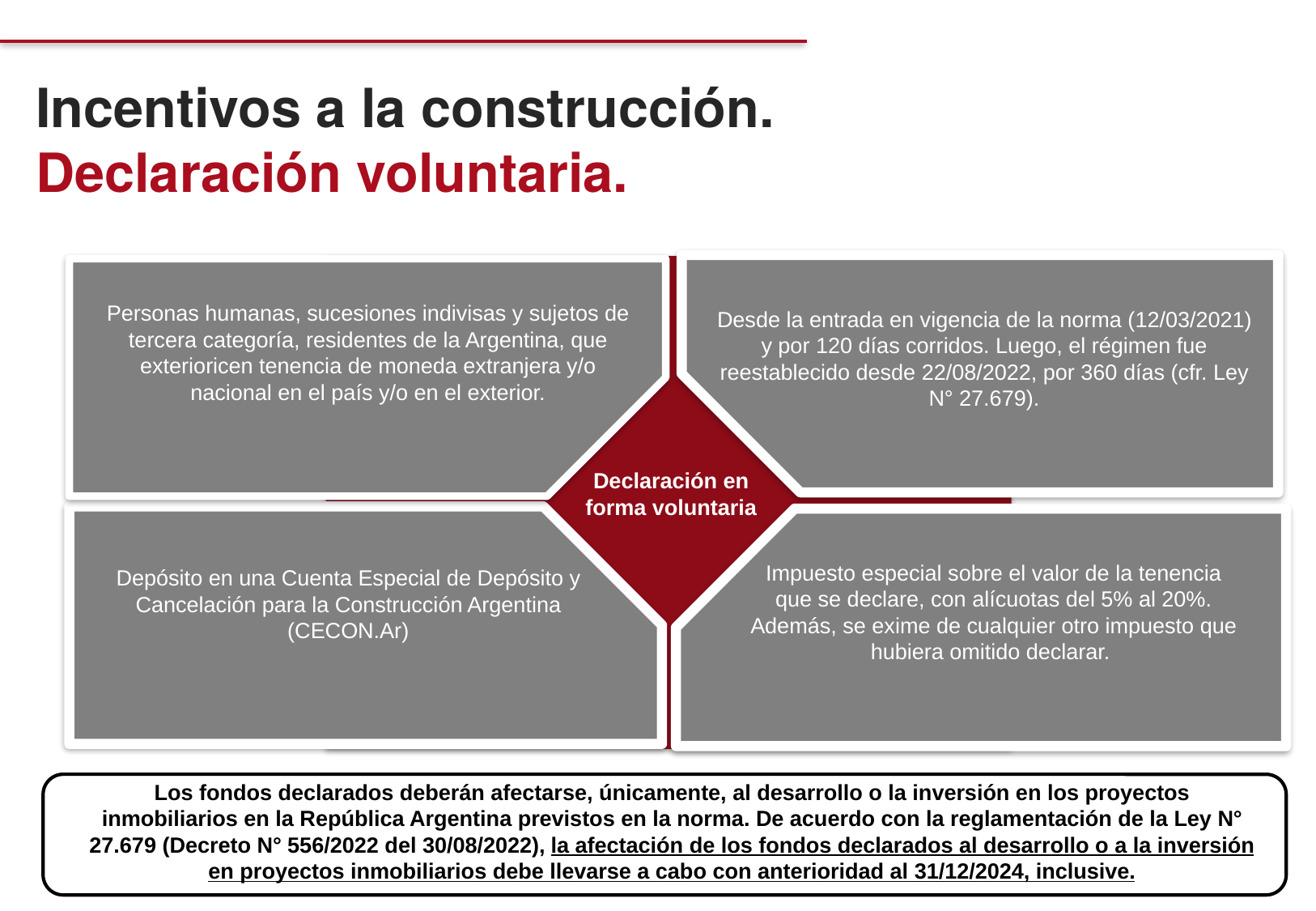

Incentivos a la construcción.
Declaración voluntaria.

Personas humanas, sucesiones indivisas y sujetos de tercera categoría, residentes de la Argentina, que exterioricen tenencia de moneda extranjera y/o nacional en el país y/o en el exterior.

Desde la entrada en vigencia de la norma (12/03/2021) y por 120 días corridos. Luego, el régimen fue reestablecido desde 22/08/2022, por 360 días (cfr. Ley N° 27.679).
Declaración en forma voluntaria

Impuesto especial sobre el valor de la tenencia que se declare, con alícuotas del 5% al 20%. Además, se exime de cualquier otro impuesto que hubiera omitido declarar.
Depósito en una Cuenta Especial de Depósito y Cancelación para la Construcción Argentina (CECON.Ar)

Los fondos declarados deberán afectarse, únicamente, al desarrollo o la inversión en los proyectos inmobiliarios en la República Argentina previstos en la norma. De acuerdo con la reglamentación de la Ley N° 27.679 (Decreto N° 556/2022 del 30/08/2022), la afectación de los fondos declarados al desarrollo o a la inversión en proyectos inmobiliarios debe llevarse a cabo con anterioridad al 31/12/2024, inclusive.